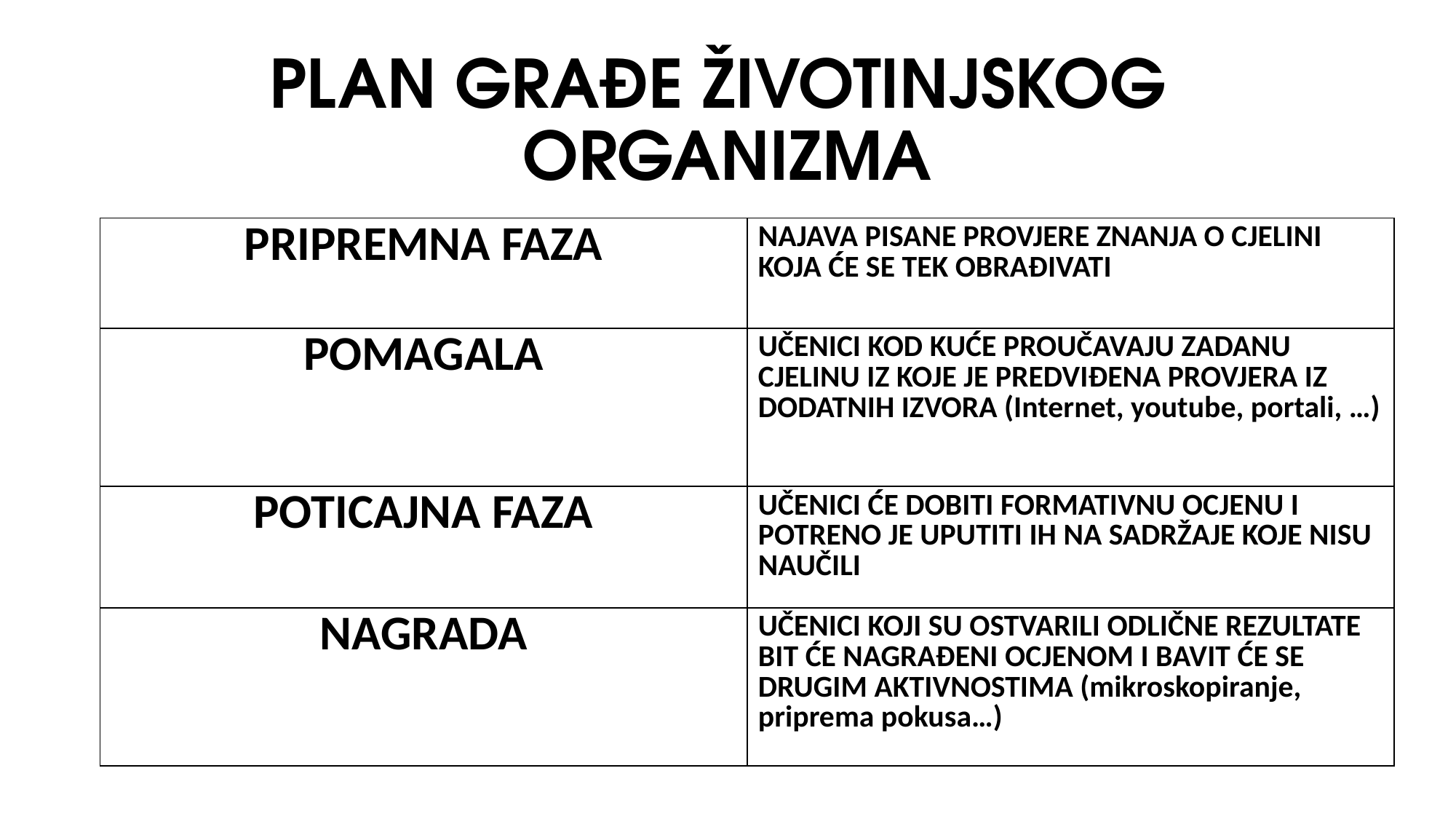

# PLAN GRAĐE ŽIVOTINJSKOG  ORGANIZMA
| PRIPREMNA FAZA | NAJAVA PISANE PROVJERE ZNANJA O CJELINI KOJA ĆE SE TEK OBRAĐIVATI |
| --- | --- |
| POMAGALA | UČENICI KOD KUĆE PROUČAVAJU ZADANU CJELINU IZ KOJE JE PREDVIĐENA PROVJERA IZ DODATNIH IZVORA (Internet, youtube, portali, …) |
| POTICAJNA FAZA | UČENICI ĆE DOBITI FORMATIVNU OCJENU I POTRENO JE UPUTITI IH NA SADRŽAJE KOJE NISU NAUČILI |
| NAGRADA | UČENICI KOJI SU OSTVARILI ODLIČNE REZULTATE BIT ĆE NAGRAĐENI OCJENOM I BAVIT ĆE SE DRUGIM AKTIVNOSTIMA (mikroskopiranje, priprema pokusa…) |